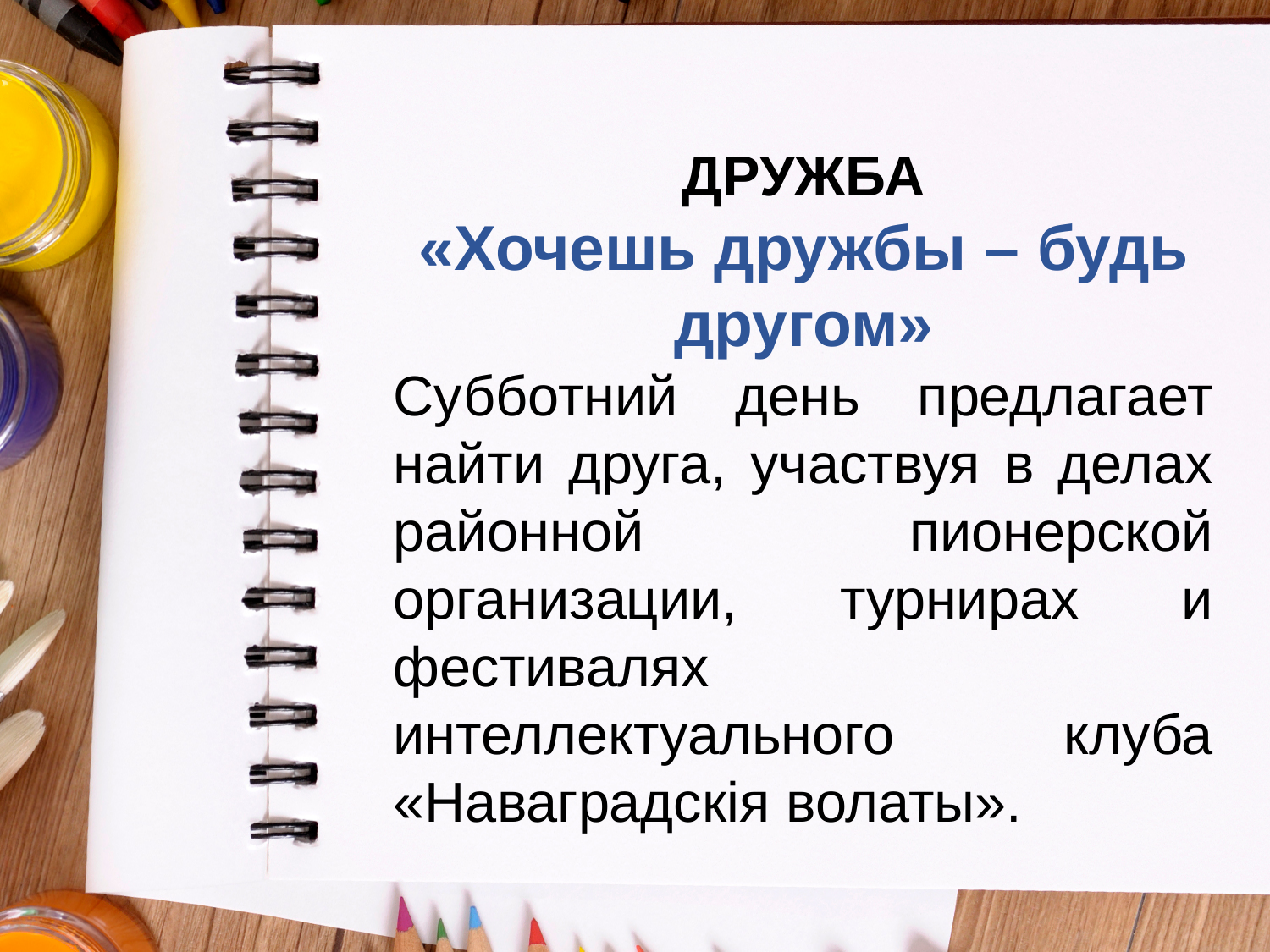

ДРУЖБА
«Хочешь дружбы – будь другом»
Субботний день предлагает найти друга, участвуя в делах районной пионерской организации, турнирах и фестивалях интеллектуального клуба «Наваградскія волаты».